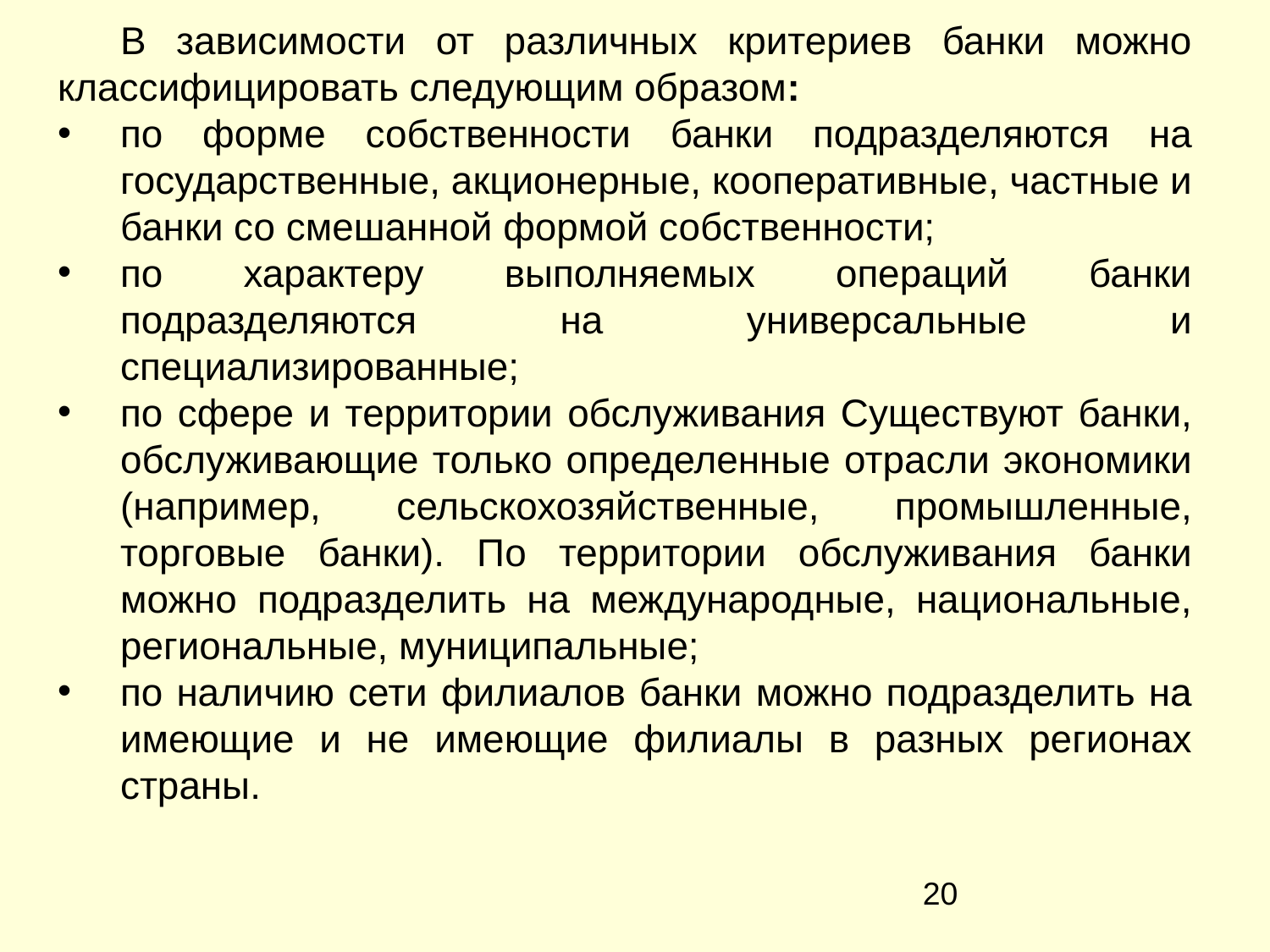

В зависимости от различных критериев банки можно классифицировать следующим образом:
по форме собственности банки подразделяются на государственные, акционерные, кооперативные, частные и банки со смешанной формой собственности;
по характеру выполняемых операций банки подразделяются на универсальные и специализированные;
по сфере и территории обслуживания Существуют банки, обслуживающие только определенные отрасли экономики (например, сельскохозяйственные, промышленные, торговые банки). По территории обслуживания банки можно подразделить на международные, национальные, региональные, муниципальные;
по наличию сети филиалов банки можно подразделить на имеющие и не имеющие филиалы в разных регионах страны.
20